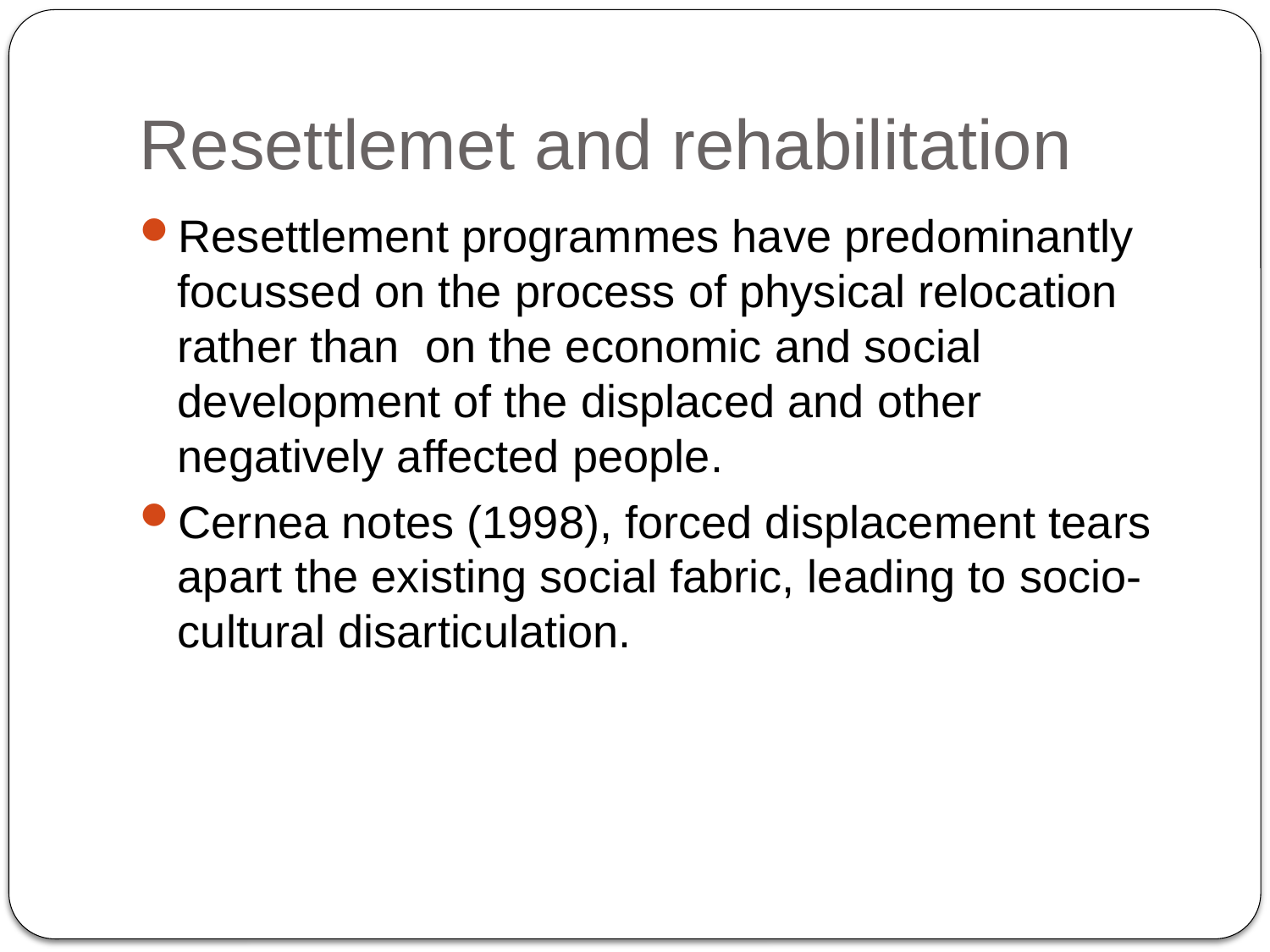

# Resettlemet and rehabilitation
Resettlement programmes have predominantly focussed on the process of physical relocation rather than  on the economic and social development of the displaced and other negatively affected people.
Cernea notes (1998), forced displacement tears apart the existing social fabric, leading to socio-cultural disarticulation.